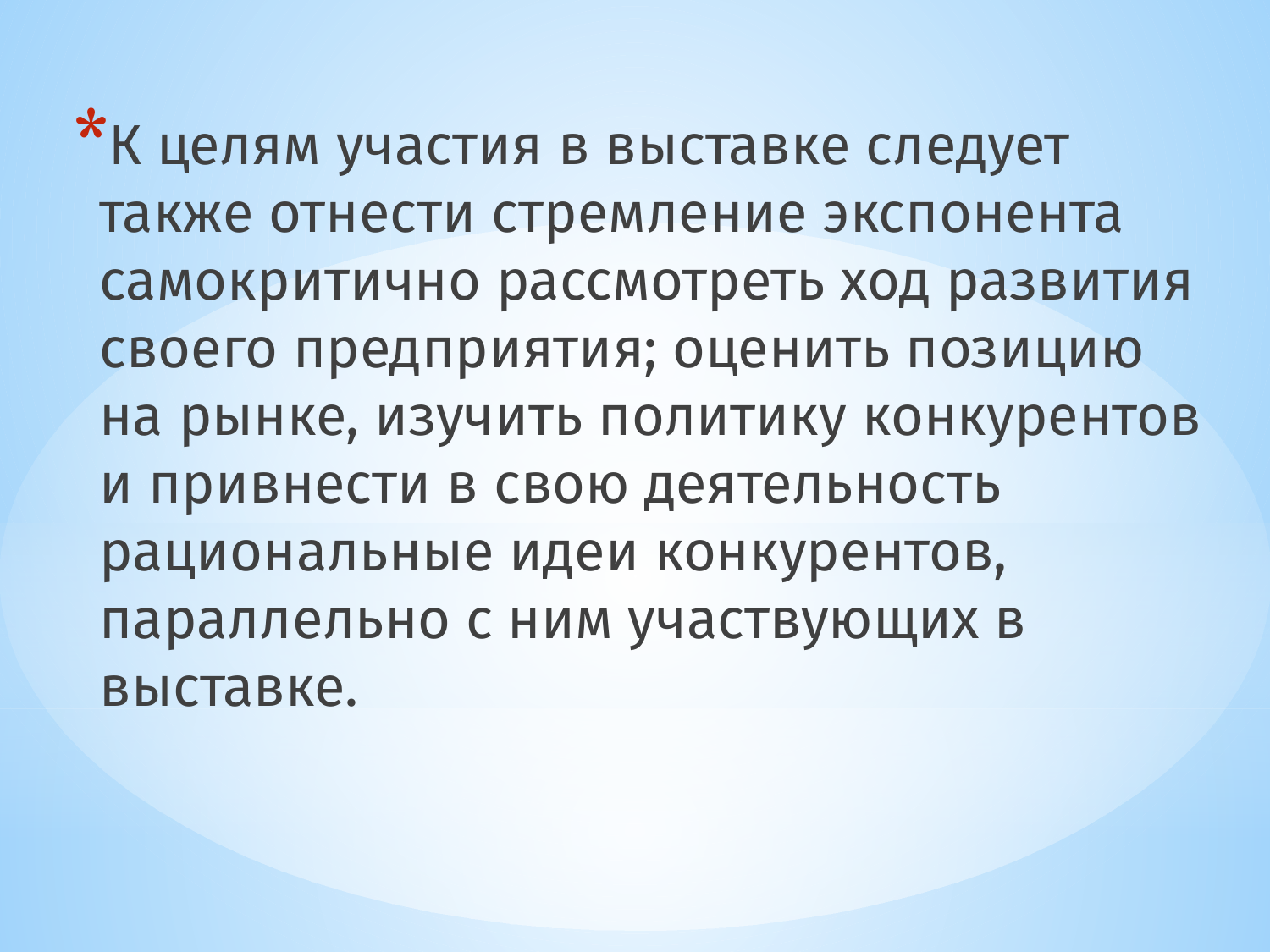

К целям участия в выставке следует также отнести стремление экспонента самокритично рассмотреть ход развития своего предприятия; оценить позицию на рынке, изучить политику конкурентов и привнести в свою деятельность рациональные идеи конкурентов, параллельно с ним участвующих в выставке.
#